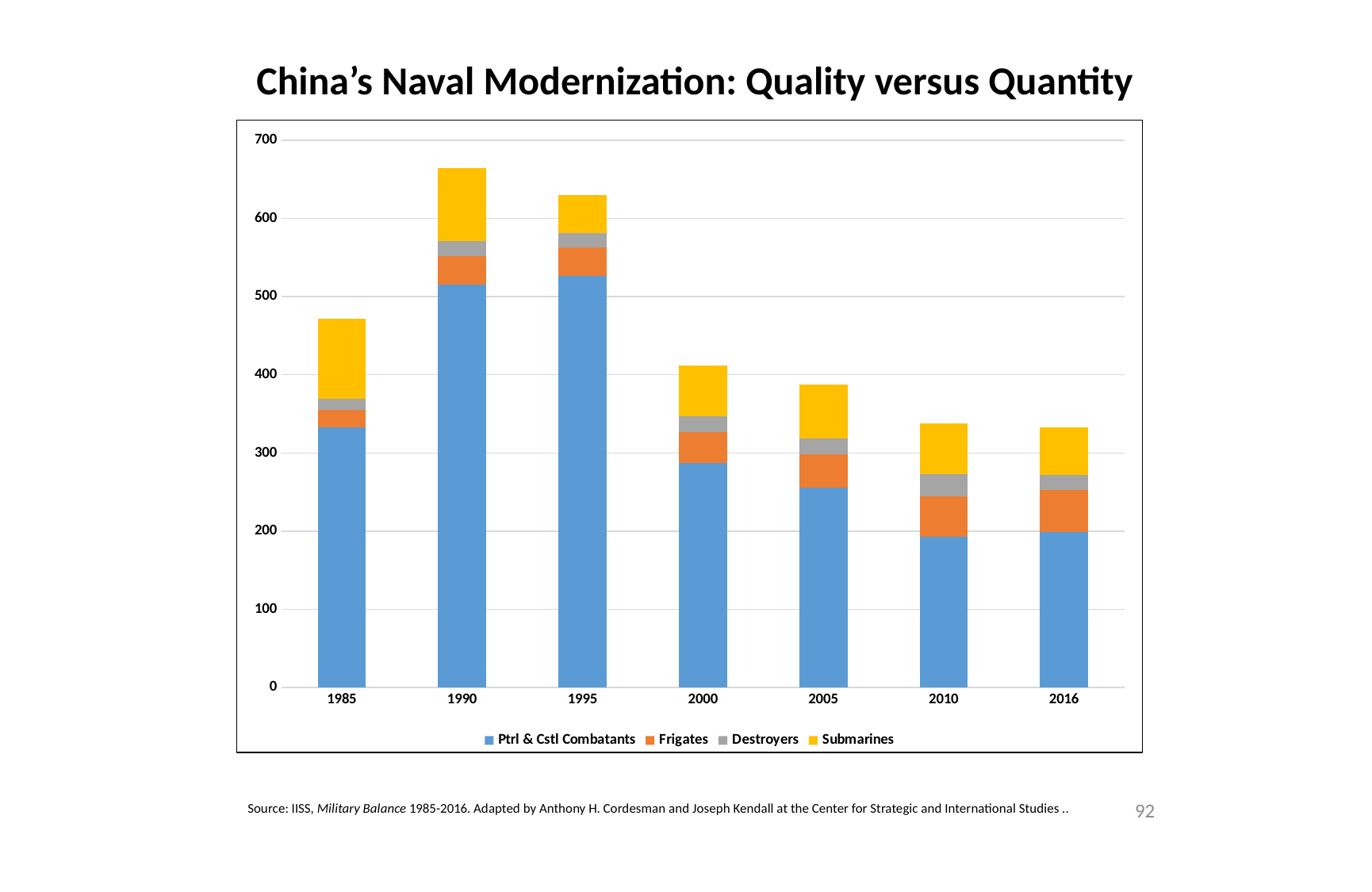

China’s Naval Modernization: Quality versus Quantity

### Chart

| Category | Ptrl & Cstl Combatants | Frigates | Destroyers | Submarines |
|---|---|---|---|---|
| 1985 | 333.0 | 22.0 | 14.0 | 103.0 |
| 1990 | 515.0 | 37.0 | 19.0 | 93.0 |
| 1995 | 526.0 | 37.0 | 18.0 | 49.0 |
| 2000 | 287.0 | 40.0 | 20.0 | 65.0 |
| 2005 | 256.0 | 42.0 | 21.0 | 68.0 |
| 2010 | 193.0 | 52.0 | 28.0 | 65.0 |
| 2016 | 199.0 | 54.0 | 19.0 | 61.0 |
92
Source: IISS, Military Balance 1985-2016. Adapted by Anthony H. Cordesman and Joseph Kendall at the Center for Strategic and International Studies ..